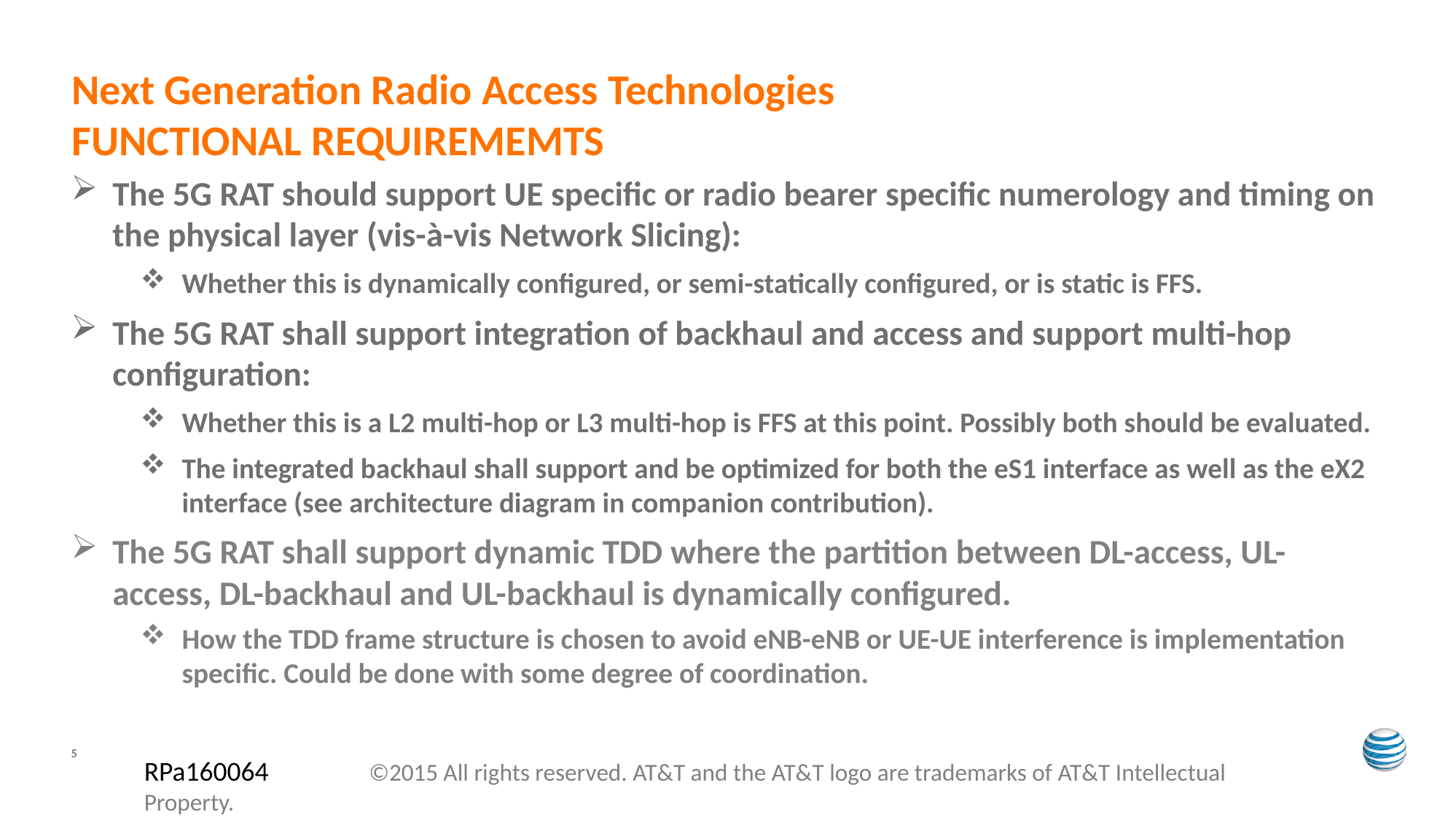

# Next Generation Radio Access Technologies FUNCTIONAL REQUIREMEMTS
The 5G RAT should support UE specific or radio bearer specific numerology and timing on the physical layer (vis-à-vis Network Slicing):
Whether this is dynamically configured, or semi-statically configured, or is static is FFS.
The 5G RAT shall support integration of backhaul and access and support multi-hop configuration:
Whether this is a L2 multi-hop or L3 multi-hop is FFS at this point. Possibly both should be evaluated.
The integrated backhaul shall support and be optimized for both the eS1 interface as well as the eX2 interface (see architecture diagram in companion contribution).
The 5G RAT shall support dynamic TDD where the partition between DL-access, UL-access, DL-backhaul and UL-backhaul is dynamically configured.
How the TDD frame structure is chosen to avoid eNB-eNB or UE-UE interference is implementation specific. Could be done with some degree of coordination.
5
RPa160064	 ©2015 All rights reserved. AT&T and the AT&T logo are trademarks of AT&T Intellectual Property.